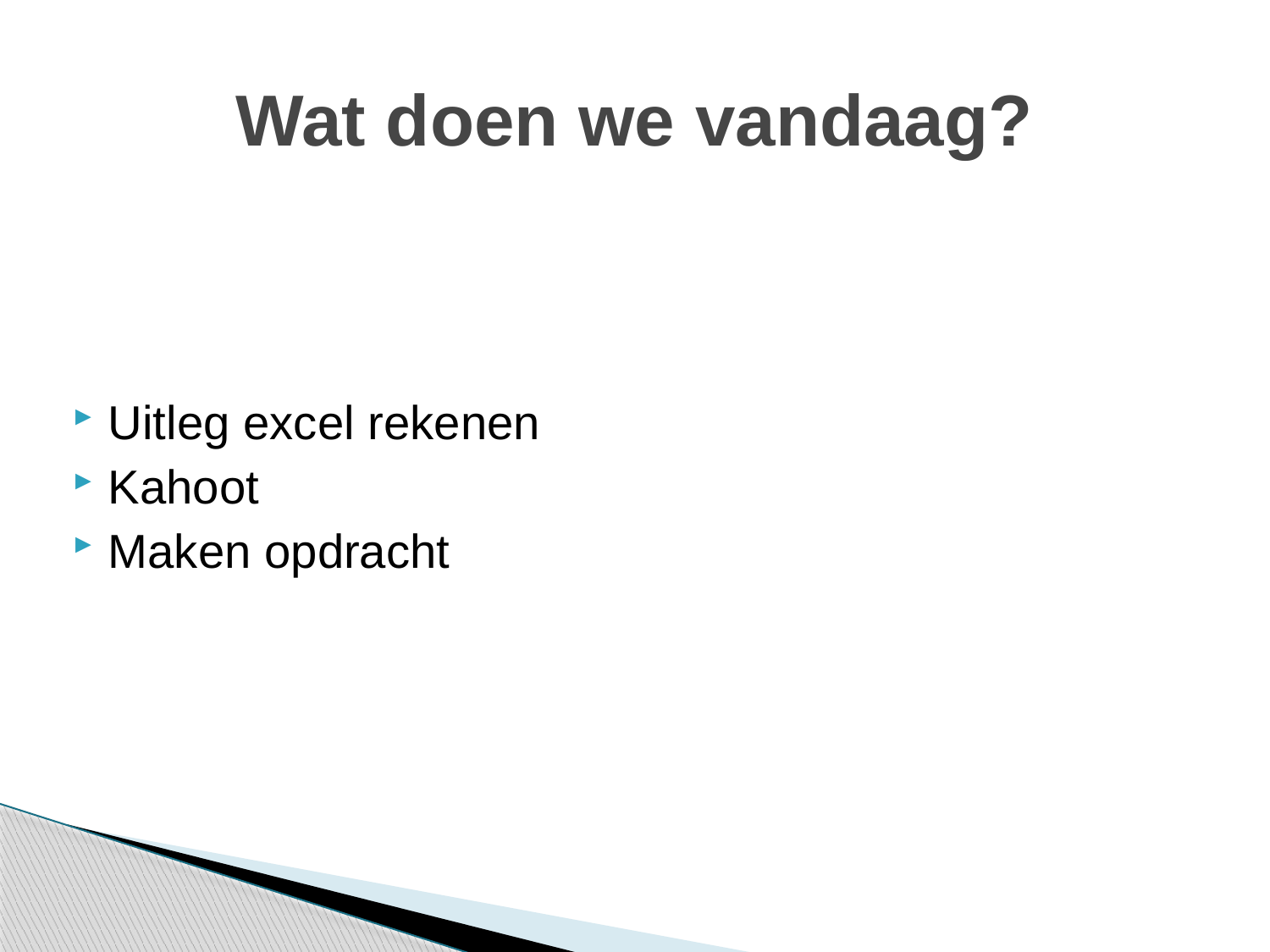

# Wat doen we vandaag?
Uitleg excel rekenen
Kahoot
Maken opdracht